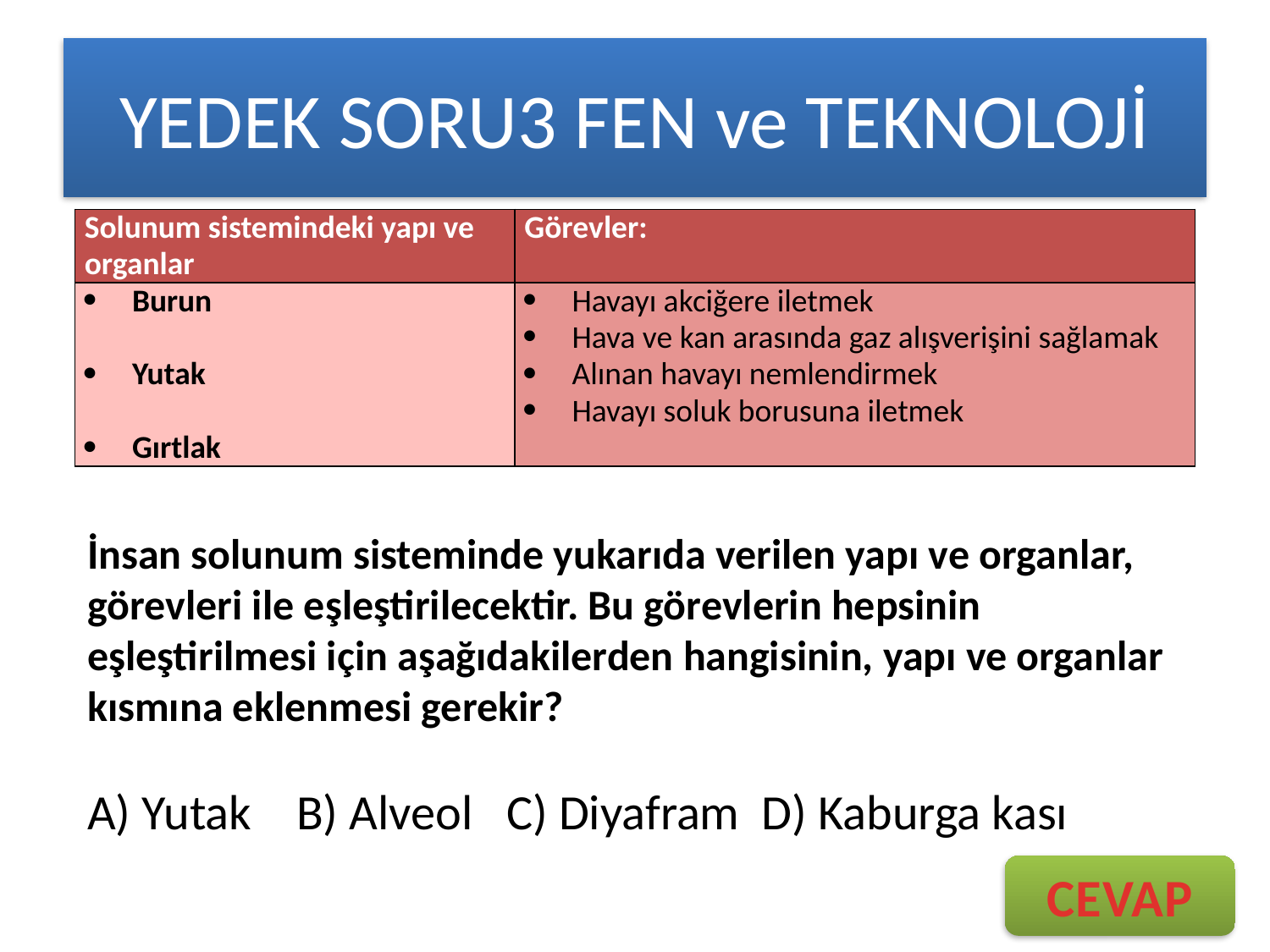

# YEDEK SORU3 FEN ve TEKNOLOJİ
| Solunum sistemindeki yapı ve organlar | Görevler: |
| --- | --- |
| Burun   Yutak   Gırtlak | Havayı akciğere iletmek Hava ve kan arasında gaz alışverişini sağlamak Alınan havayı nemlendirmek Havayı soluk borusuna iletmek |
İnsan solunum sisteminde yukarıda verilen yapı ve organlar, görevleri ile eşleştirilecektir. Bu görevlerin hepsinin eşleştirilmesi için aşağıdakilerden hangisinin, yapı ve organlar kısmına eklenmesi gerekir?

A) Yutak    B) Alveol   C) Diyafram  D) Kaburga kası

CEVAP